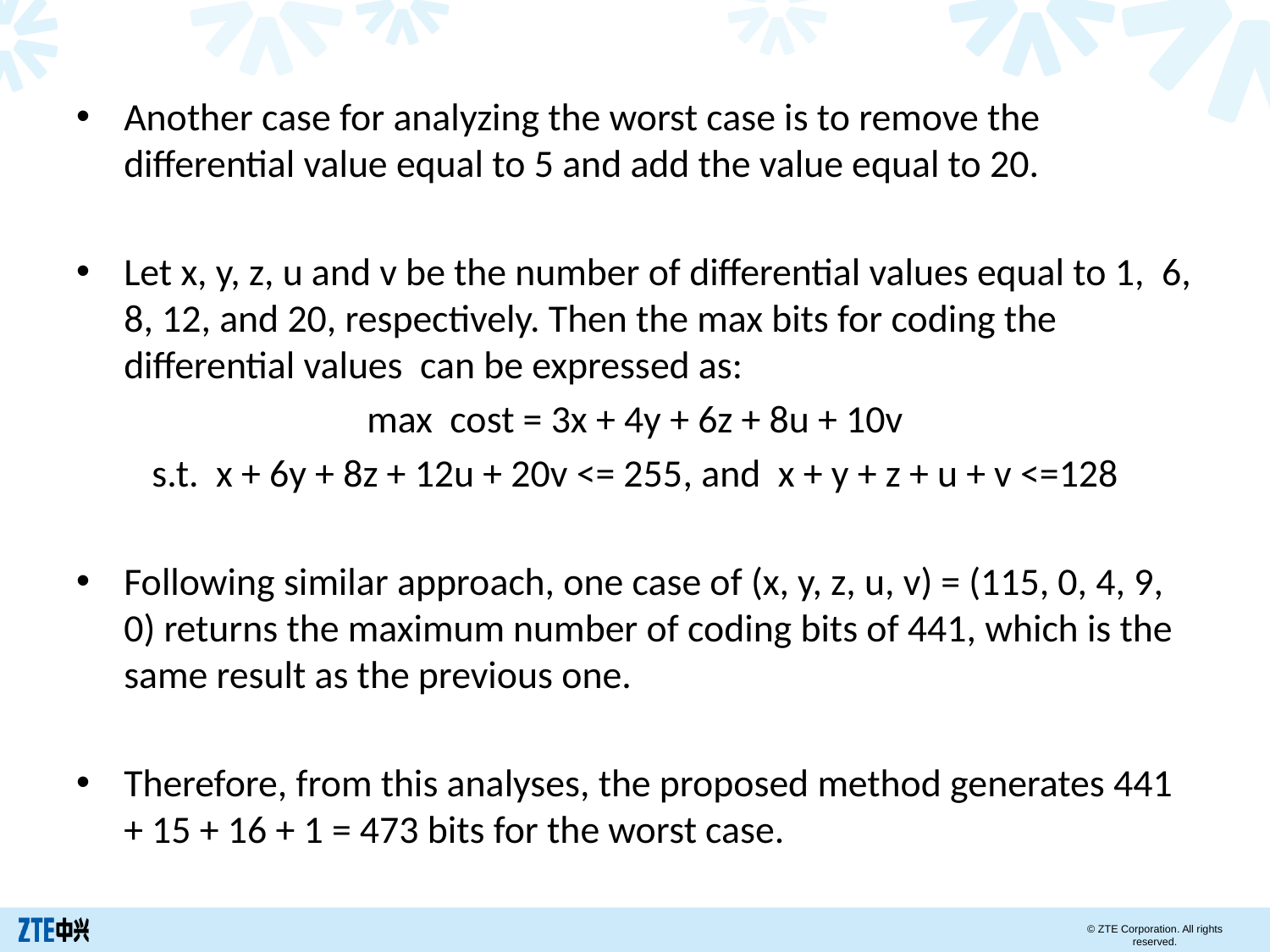

Another case for analyzing the worst case is to remove the differential value equal to 5 and add the value equal to 20.

Let x, y, z, u and v be the number of differential values equal to 1,  6, 8, 12, and 20, respectively. Then the max bits for coding the differential values  can be expressed as:
max  cost = 3x + 4y + 6z + 8u + 10v
s.t.  x + 6y + 8z + 12u + 20v <= 255, and  x + y + z + u + v <=128

Following similar approach, one case of (x, y, z, u, v) = (115, 0, 4, 9, 0) returns the maximum number of coding bits of 441, which is the same result as the previous one.

Therefore, from this analyses, the proposed method generates 441 + 15 + 16 + 1 = 473 bits for the worst case.